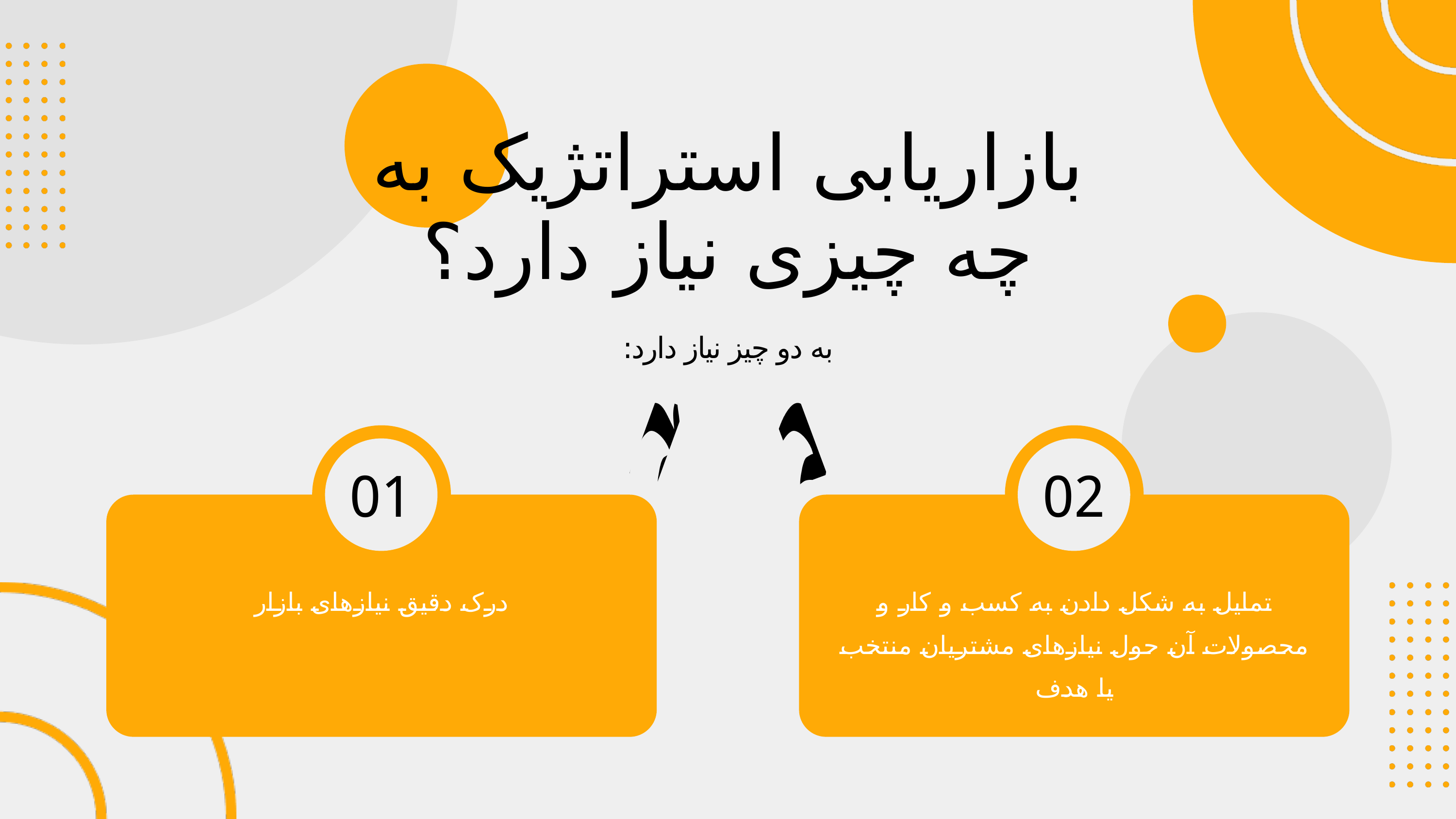

بازاریابی استراتژیک به چه چیزی نیاز دارد؟

به دو چیز نیاز دارد:

01
02

درک دقیق نیازهای بازار
تمایل به شکل دادن به کسب و کار و محصولات آن حول نیازهای مشتریان منتخب یا هدف